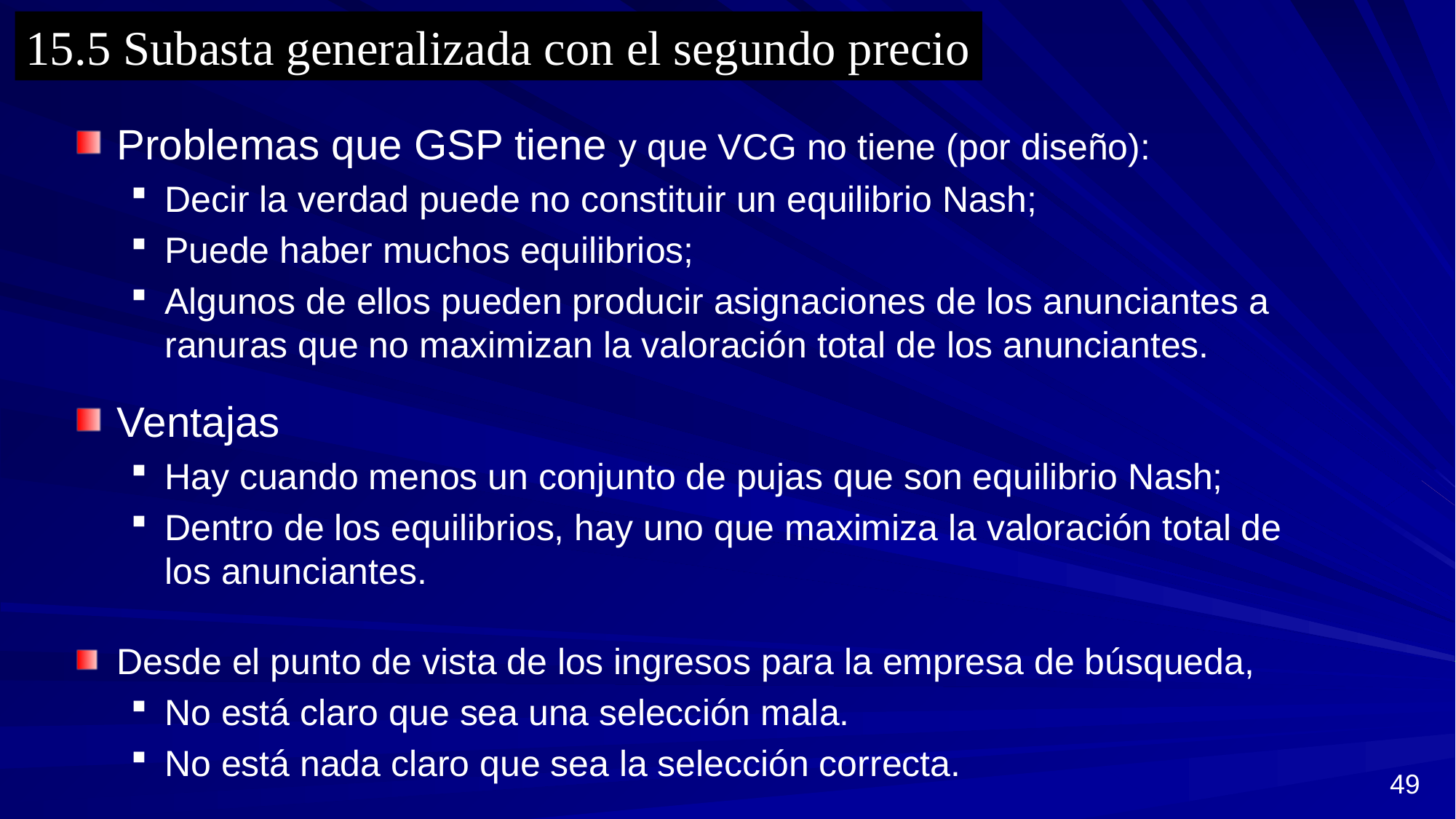

15.5 Subasta generalizada con el segundo precio
Problemas que GSP tiene y que VCG no tiene (por diseño):
Decir la verdad puede no constituir un equilibrio Nash;
Puede haber muchos equilibrios;
Algunos de ellos pueden producir asignaciones de los anunciantes a ranuras que no maximizan la valoración total de los anunciantes.

Ventajas
Hay cuando menos un conjunto de pujas que son equilibrio Nash;
Dentro de los equilibrios, hay uno que maximiza la valoración total de los anunciantes.

Desde el punto de vista de los ingresos para la empresa de búsqueda,
No está claro que sea una selección mala.
No está nada claro que sea la selección correcta.
49